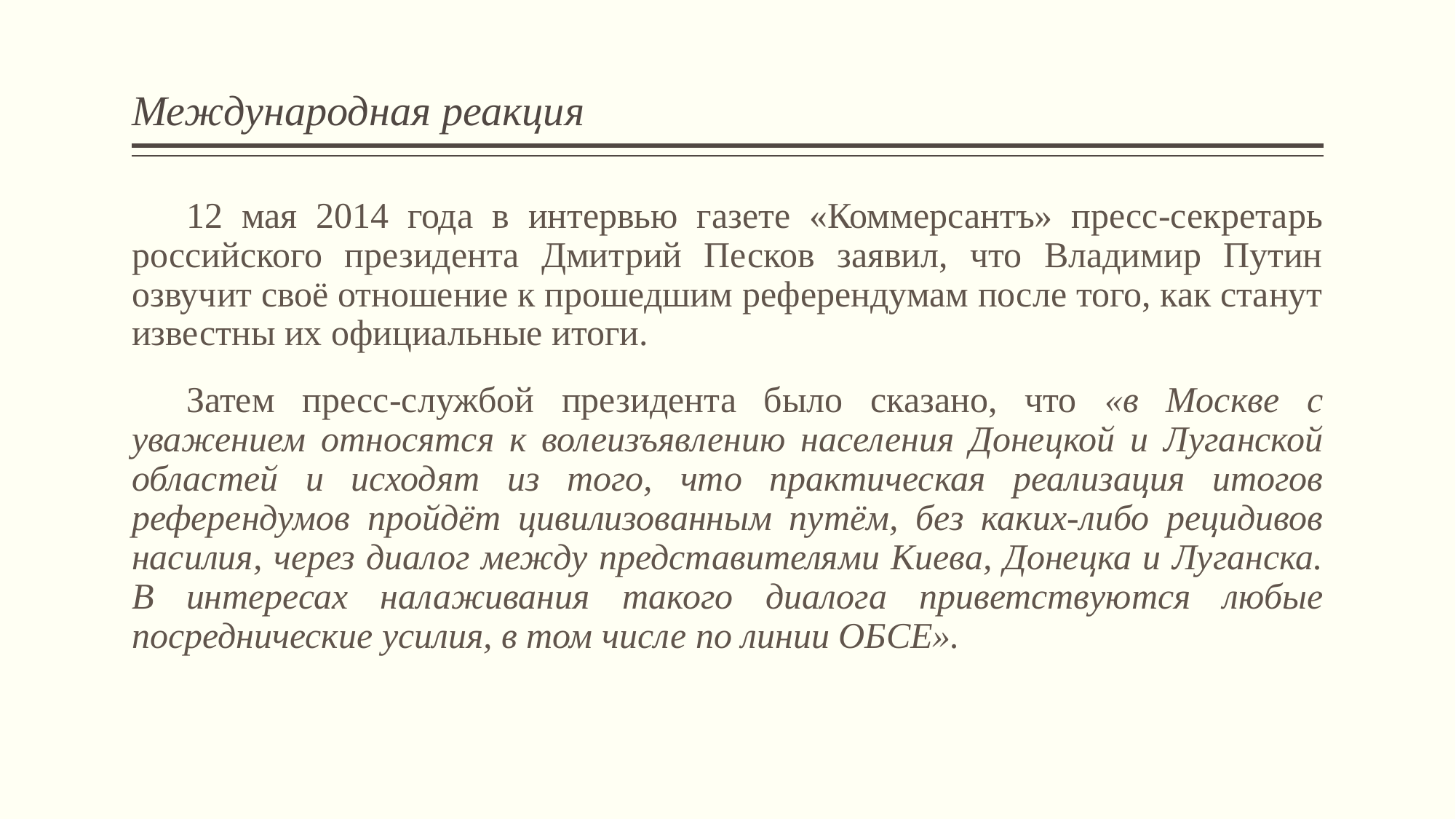

# Международная реакция
12 мая 2014 года в интервью газете «Коммерсантъ» пресс-секретарь российского президента Дмитрий Песков заявил, что Владимир Путин озвучит своё отношение к прошедшим референдумам после того, как станут известны их официальные итоги.
Затем пресс-службой президента было сказано, что «в Москве с уважением относятся к волеизъявлению населения Донецкой и Луганской областей и исходят из того, что практическая реализация итогов референдумов пройдёт цивилизованным путём, без каких-либо рецидивов насилия, через диалог между представителями Киева, Донецка и Луганска. В интересах налаживания такого диалога приветствуются любые посреднические усилия, в том числе по линии ОБСЕ».